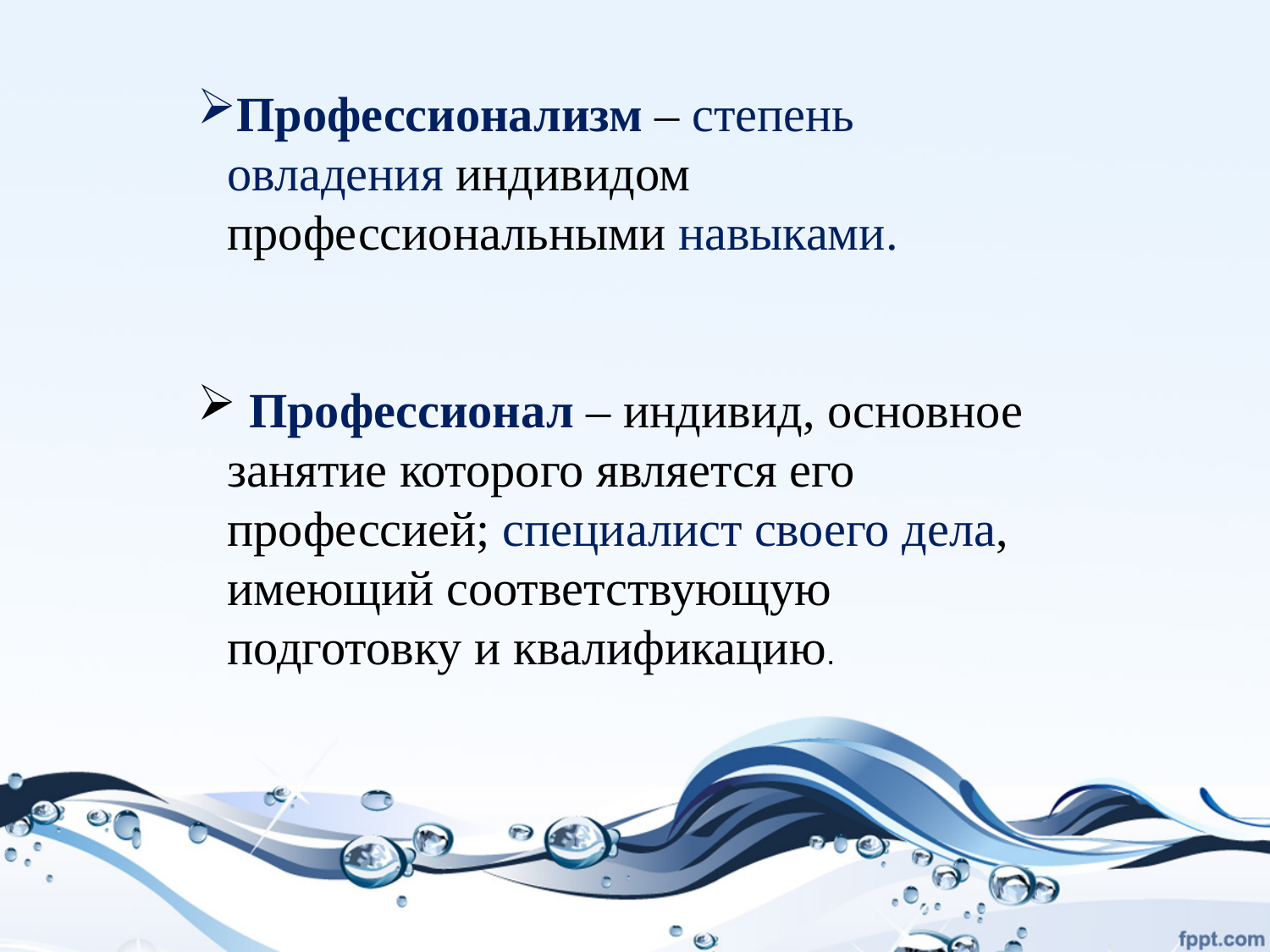

Профессионализм – степень овладения индивидом профессиональными навыками.

 Профессионал – индивид, основное занятие которого является его профессией; специалист своего дела, имеющий соответствующую подготовку и квалификацию.